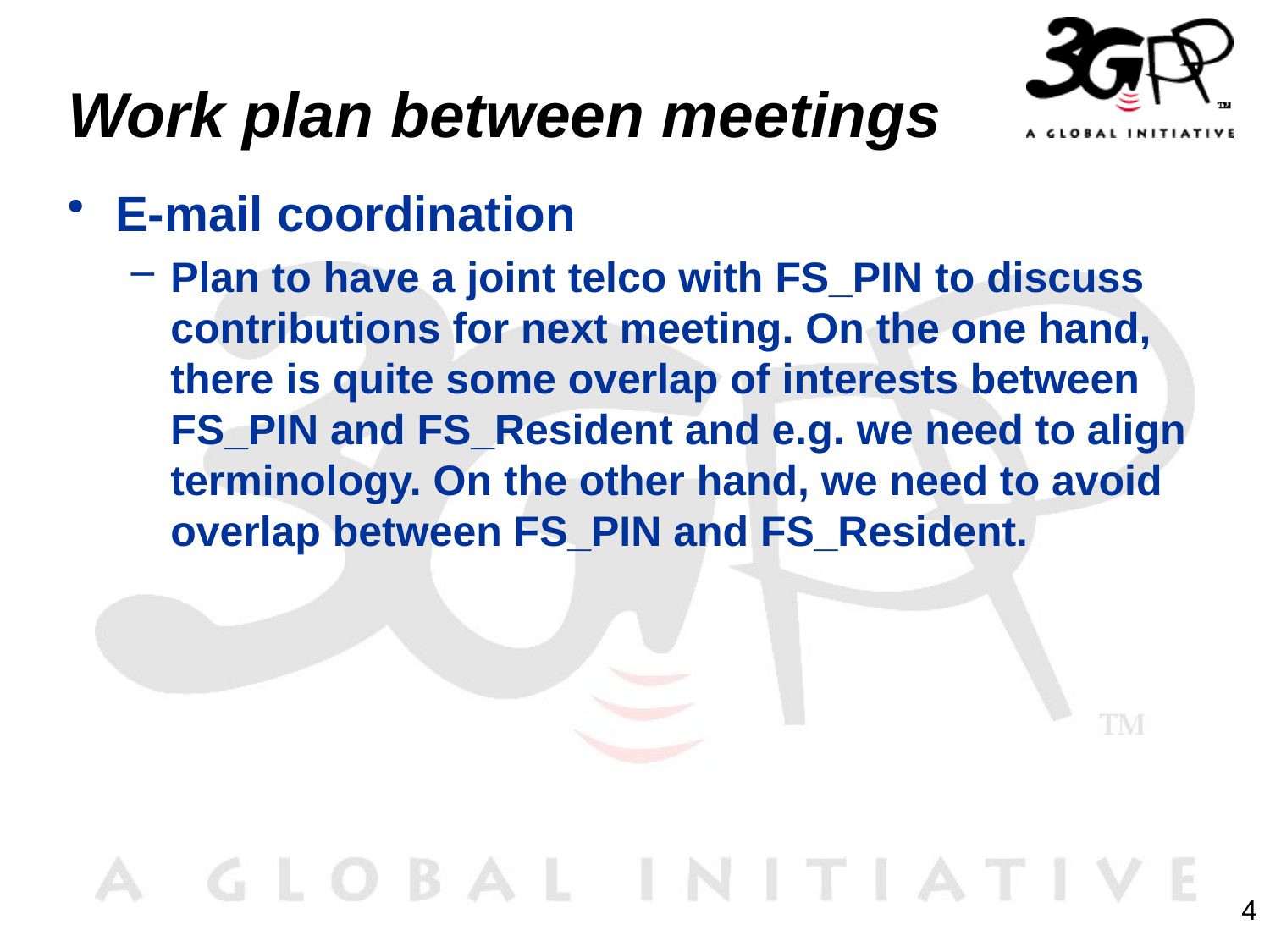

# Work plan between meetings
E-mail coordination
Plan to have a joint telco with FS_PIN to discuss contributions for next meeting. On the one hand, there is quite some overlap of interests between FS_PIN and FS_Resident and e.g. we need to align terminology. On the other hand, we need to avoid overlap between FS_PIN and FS_Resident.

4